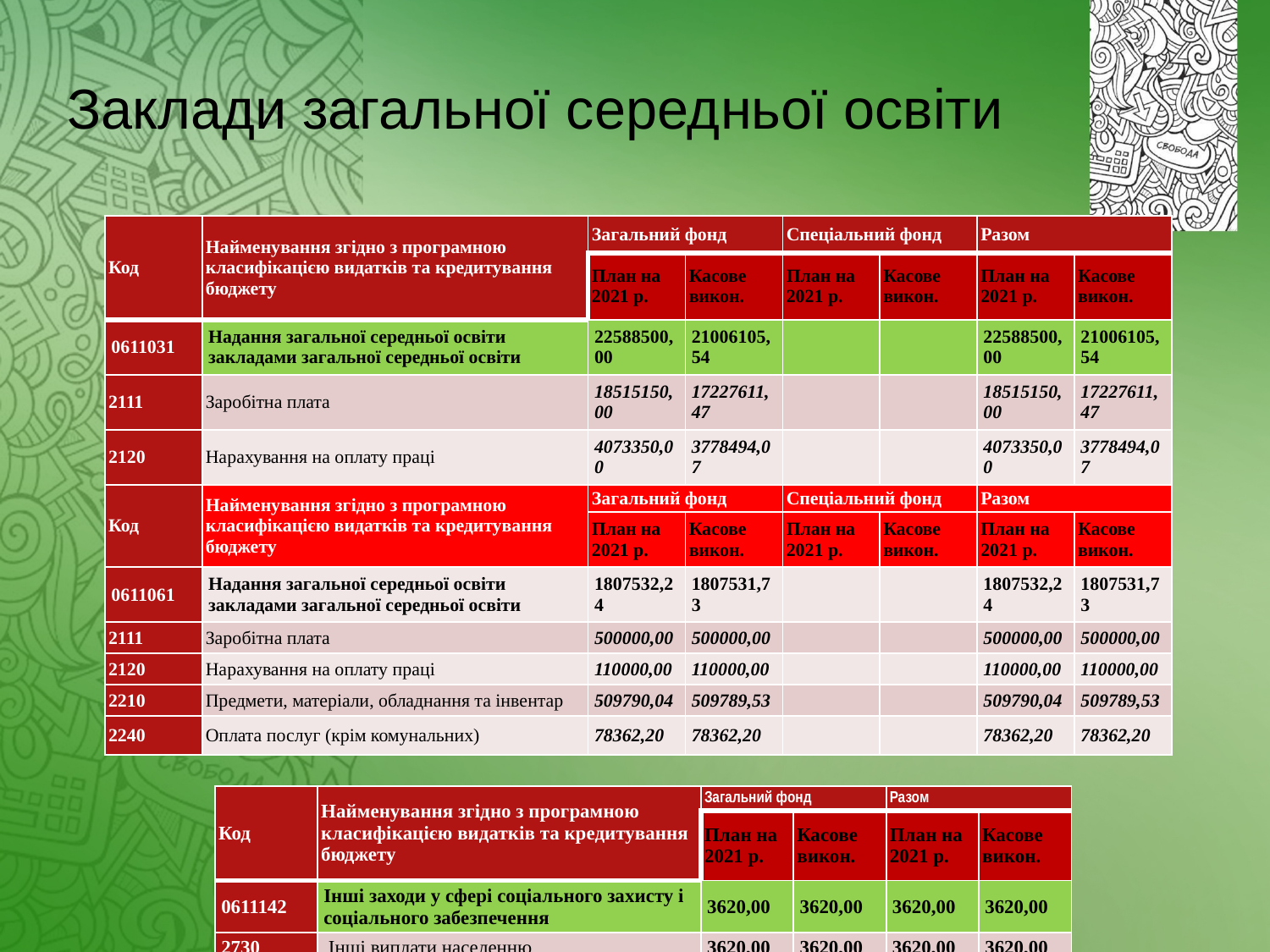

Заклади загальної середньої освіти
| Код | Найменування згідно з програмною класифікацією видатків та кредитування бюджету | Загальний фонд |  | Спеціальний фонд |  | Разом |  |
| --- | --- | --- | --- | --- | --- | --- | --- |
|  |  | План на 2021 р. | Касове викон. | План на 2021 р. | Касове викон. | План на 2021 р. | Касове викон. |
| 0611031 | Надання загальної середньої освіти закладами загальної середньої освіти | 22588500,00 | 21006105,54 |  |  | 22588500,00 | 21006105,54 |
| 2111 | Заробітна плата | 18515150,00 | 17227611,47 |  |  | 18515150,00 | 17227611,47 |
| 2120 | Нарахування на оплату праці | 4073350,00 | 3778494,07 |  |  | 4073350,00 | 3778494,07 |
| Код | Найменування згідно з програмною класифікацією видатків та кредитування бюджету | Загальний фонд |  | Спеціальний фонд |  | Разом |  |
|  |  | План на 2021 р. | Касове викон. | План на 2021 р. | Касове викон. | План на 2021 р. | Касове викон. |
| 0611061 | Надання загальної середньої освіти закладами загальної середньої освіти | 1807532,24 | 1807531,73 |  |  | 1807532,24 | 1807531,73 |
| 2111 | Заробітна плата | 500000,00 | 500000,00 |  |  | 500000,00 | 500000,00 |
| 2120 | Нарахування на оплату праці | 110000,00 | 110000,00 |  |  | 110000,00 | 110000,00 |
| 2210 | Предмети, матеріали, обладнання та інвентар | 509790,04 | 509789,53 |  |  | 509790,04 | 509789,53 |
| 2240 | Оплата послуг (крім комунальних) | 78362,20 | 78362,20 |  |  | 78362,20 | 78362,20 |
| Код | Найменування згідно з програмною класифікацією видатків та кредитування бюджету | Загальний фонд |  | Разом |  |
| --- | --- | --- | --- | --- | --- |
|  |  | План на 2021 р. | Касове викон. | План на 2021 р. | Касове викон. |
| 0611142 | Інші заходи у сфері соціального захисту і соціального забезпечення | 3620,00 | 3620,00 | 3620,00 | 3620,00 |
| 2730 | Інші виплати населенню | 3620,00 | 3620,00 | 3620,00 | 3620,00 |